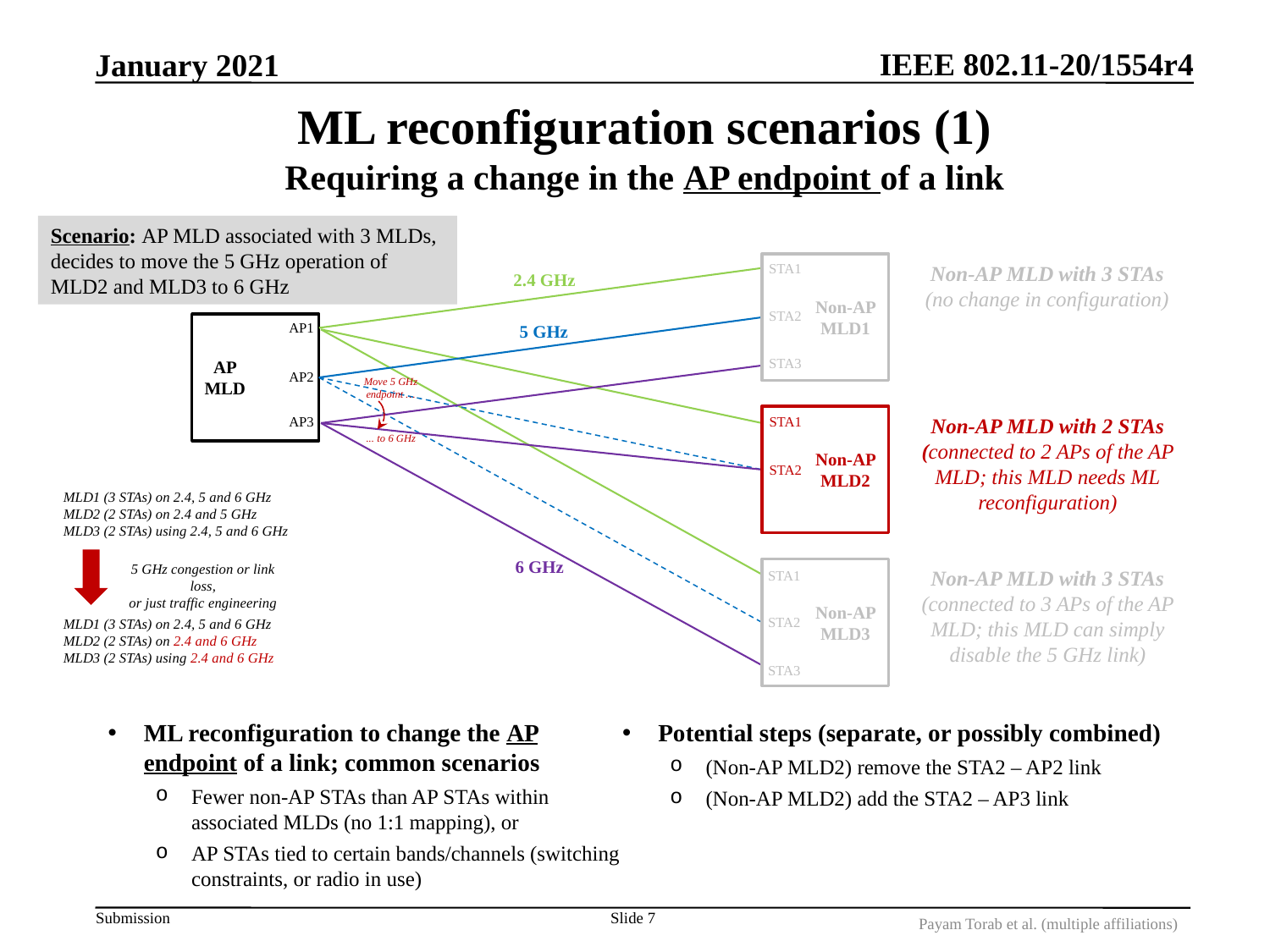

January 2021
# ML reconfiguration scenarios (1) Requiring a change in the AP endpoint of a link
Scenario: AP MLD associated with 3 MLDs, decides to move the 5 GHz operation of MLD2 and MLD3 to 6 GHz
STA1
Non-AP MLD with 3 STAs
(no change in configuration)
Non-AP
MLD1-
2.4 GHz
STA2
AP1
  AP
MLD
5 GHz
STA3
AP2
Move 5 GHz
endpoint …

Non-AP MLD with 2 STAs (connected to 2 APs of the AP MLD; this MLD needs ML reconfiguration)
Non-AP
MLD2-
AP3
STA1
... to 6 GHz
STA2
MLD1 (3 STAs) on 2.4, 5 and 6 GHz
MLD2 (2 STAs) on 2.4 and 5 GHz
MLD3 (2 STAs) using 2.4, 5 and 6 GHz

6 GHz
5 GHz congestion or link loss,
or just traffic engineering
Non-AP MLD with 3 STAs
(connected to 3 APs of the AP MLD; this MLD can simply disable the 5 GHz link)
Non-AP
MLD3-
STA1
STA2
MLD1 (3 STAs) on 2.4, 5 and 6 GHz
MLD2 (2 STAs) on 2.4 and 6 GHz
MLD3 (2 STAs) using 2.4 and 6 GHz
STA3
ML reconfiguration to change the AP endpoint of a link; common scenarios
Fewer non-AP STAs than AP STAs within associated MLDs (no 1:1 mapping), or
AP STAs tied to certain bands/channels (switching constraints, or radio in use)
Potential steps (separate, or possibly combined)
(Non-AP MLD2) remove the STA2 – AP2 link
(Non-AP MLD2) add the STA2 – AP3 link

Slide 7
Payam Torab et al. (multiple affiliations)